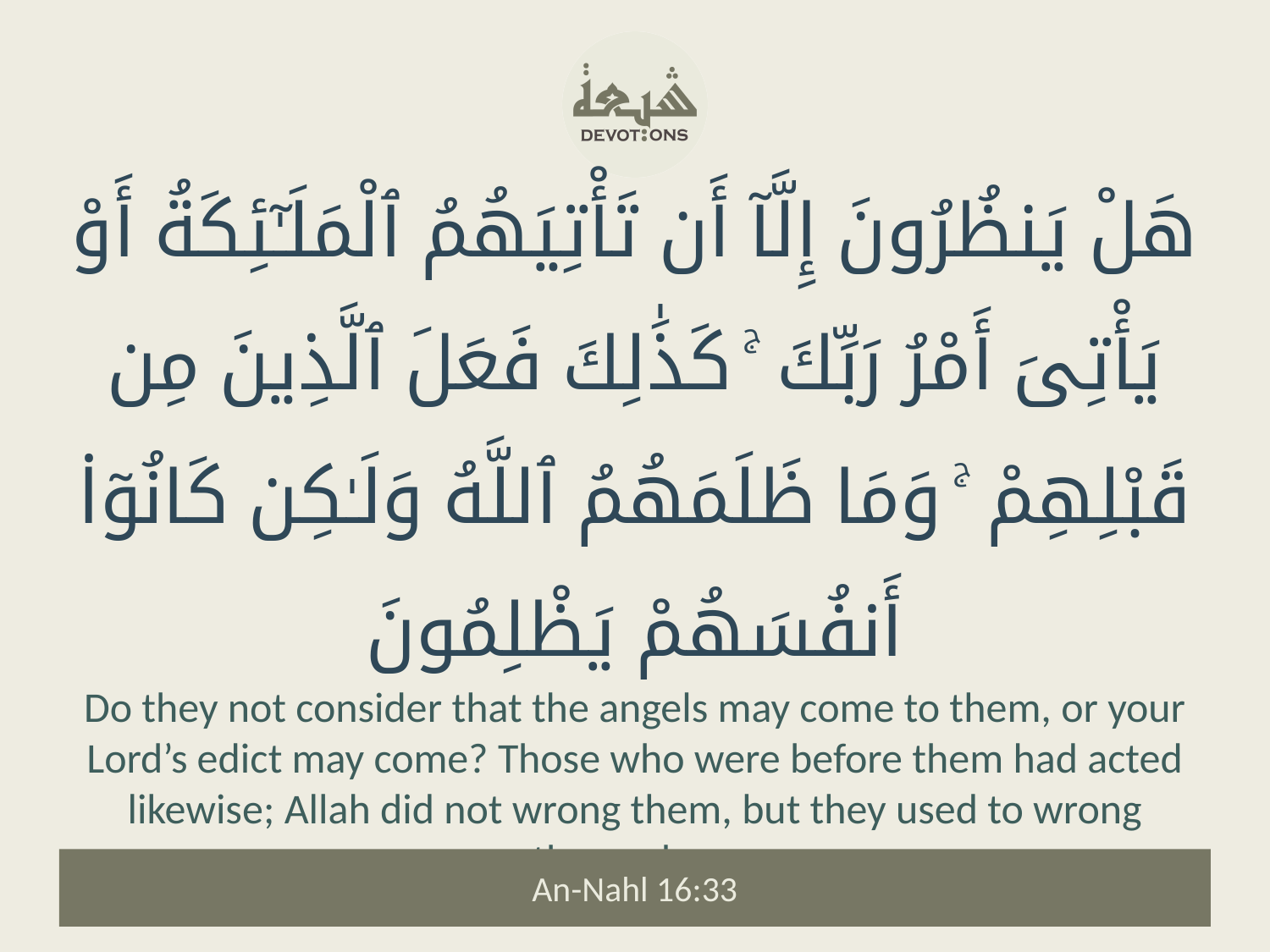

هَلْ يَنظُرُونَ إِلَّآ أَن تَأْتِيَهُمُ ٱلْمَلَـٰٓئِكَةُ أَوْ يَأْتِىَ أَمْرُ رَبِّكَ ۚ كَذَٰلِكَ فَعَلَ ٱلَّذِينَ مِن قَبْلِهِمْ ۚ وَمَا ظَلَمَهُمُ ٱللَّهُ وَلَـٰكِن كَانُوٓا۟ أَنفُسَهُمْ يَظْلِمُونَ
Do they not consider that the angels may come to them, or your Lord’s edict may come? Those who were before them had acted likewise; Allah did not wrong them, but they used to wrong themselves.
An-Nahl 16:33